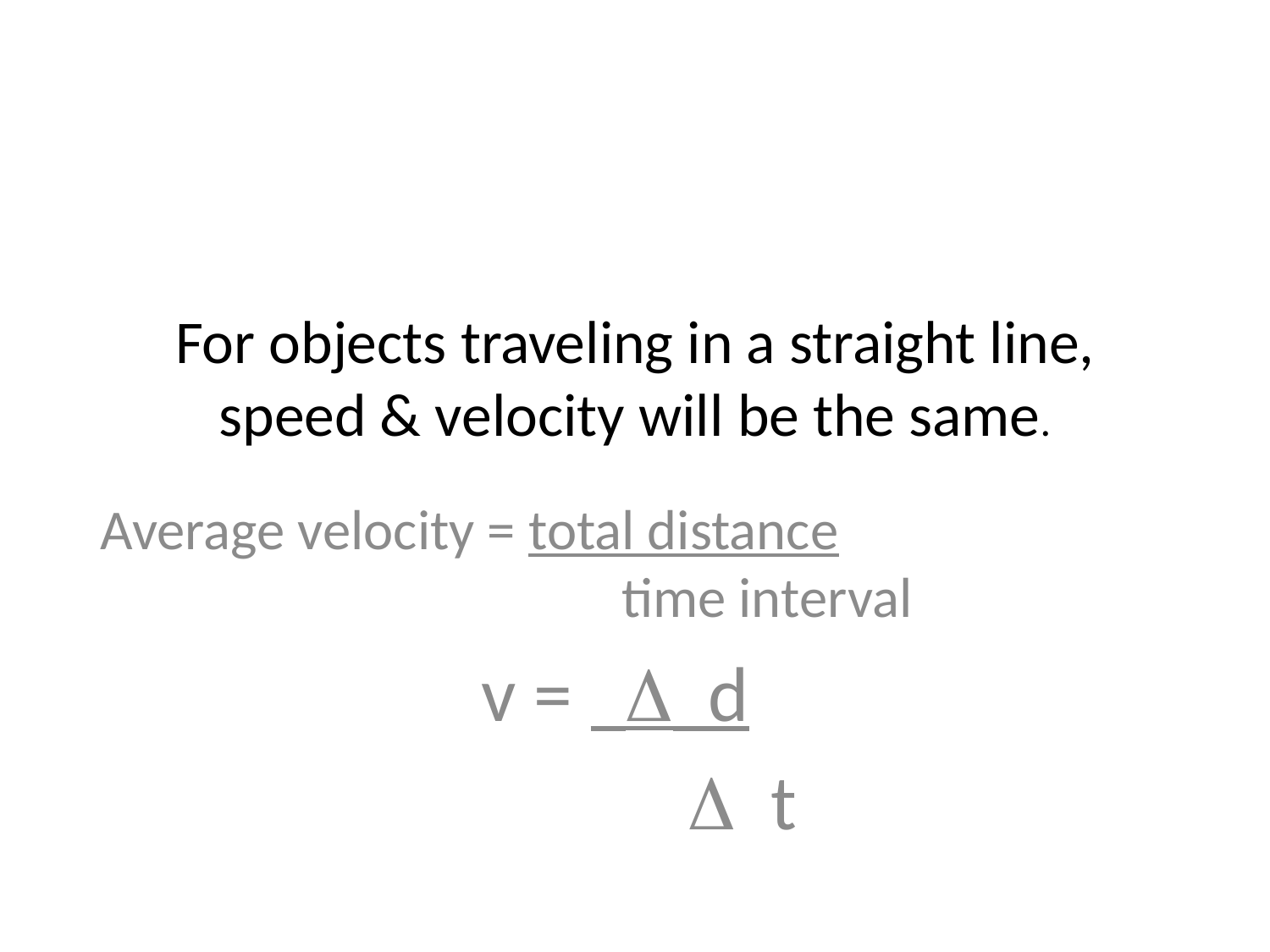

# For objects traveling in a straight line, speed & velocity will be the same.
Average velocity = total distance					     time interval
v =   Δ  d
        Δ  t